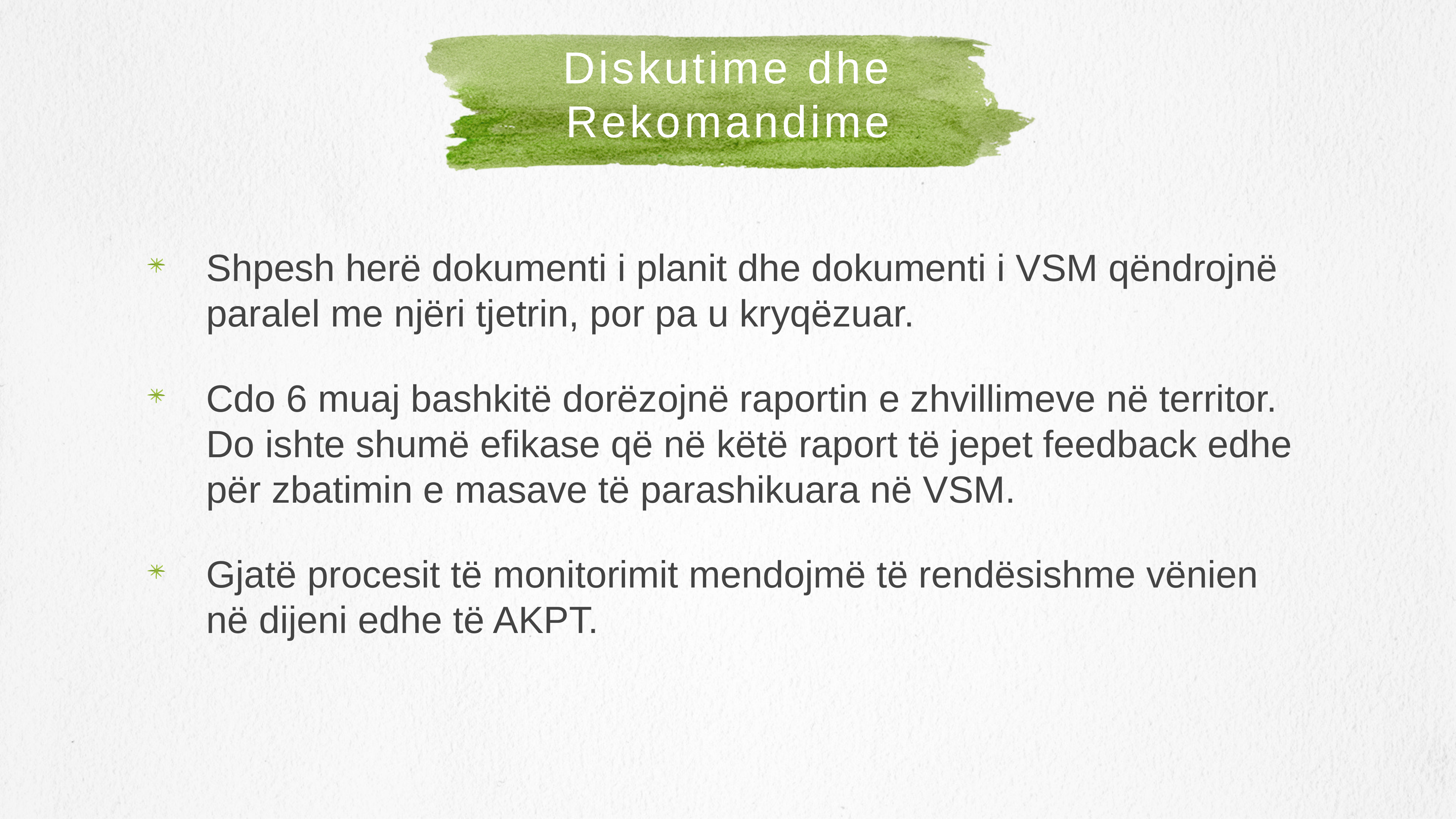

# Diskutime dhe Rekomandime
Shpesh herë dokumenti i planit dhe dokumenti i VSM qëndrojnë paralel me njëri tjetrin, por pa u kryqëzuar.
Cdo 6 muaj bashkitë dorëzojnë raportin e zhvillimeve në territor. Do ishte shumë efikase që në këtë raport të jepet feedback edhe për zbatimin e masave të parashikuara në VSM.
Gjatë procesit të monitorimit mendojmë të rendësishme vënien në dijeni edhe të AKPT.